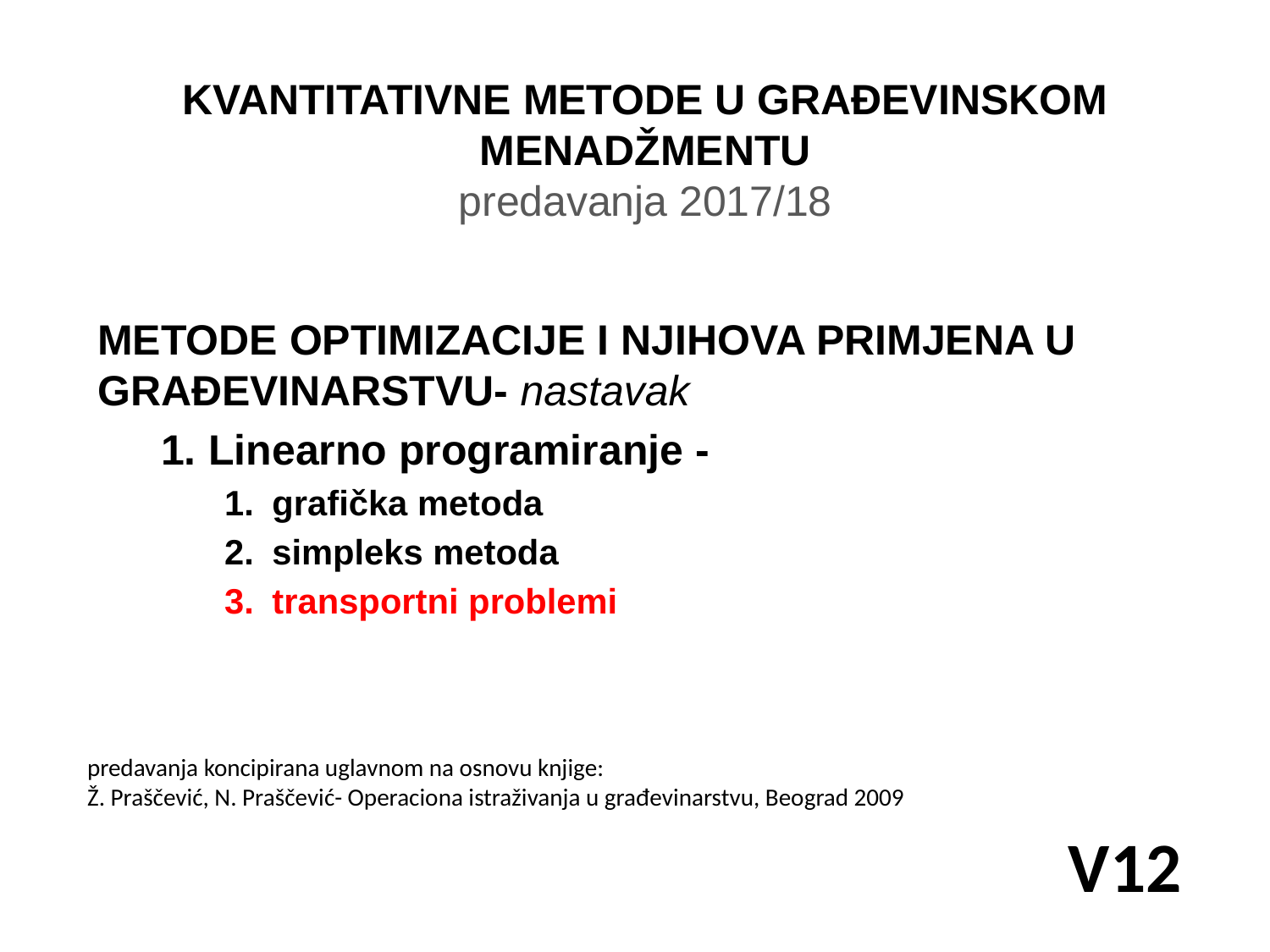

KVANTITATIVNE METODE U GRAĐEVINSKOM MENADŽMENTU
predavanja 2017/18
METODE OPTIMIZACIJE I NJIHOVA PRIMJENA U GRAĐEVINARSTVU- nastavak
Linearno programiranje -
grafička metoda
simpleks metoda
transportni problemi
predavanja koncipirana uglavnom na osnovu knjige:
Ž. Praščević, N. Praščević- Operaciona istraživanja u građevinarstvu, Beograd 2009
V12